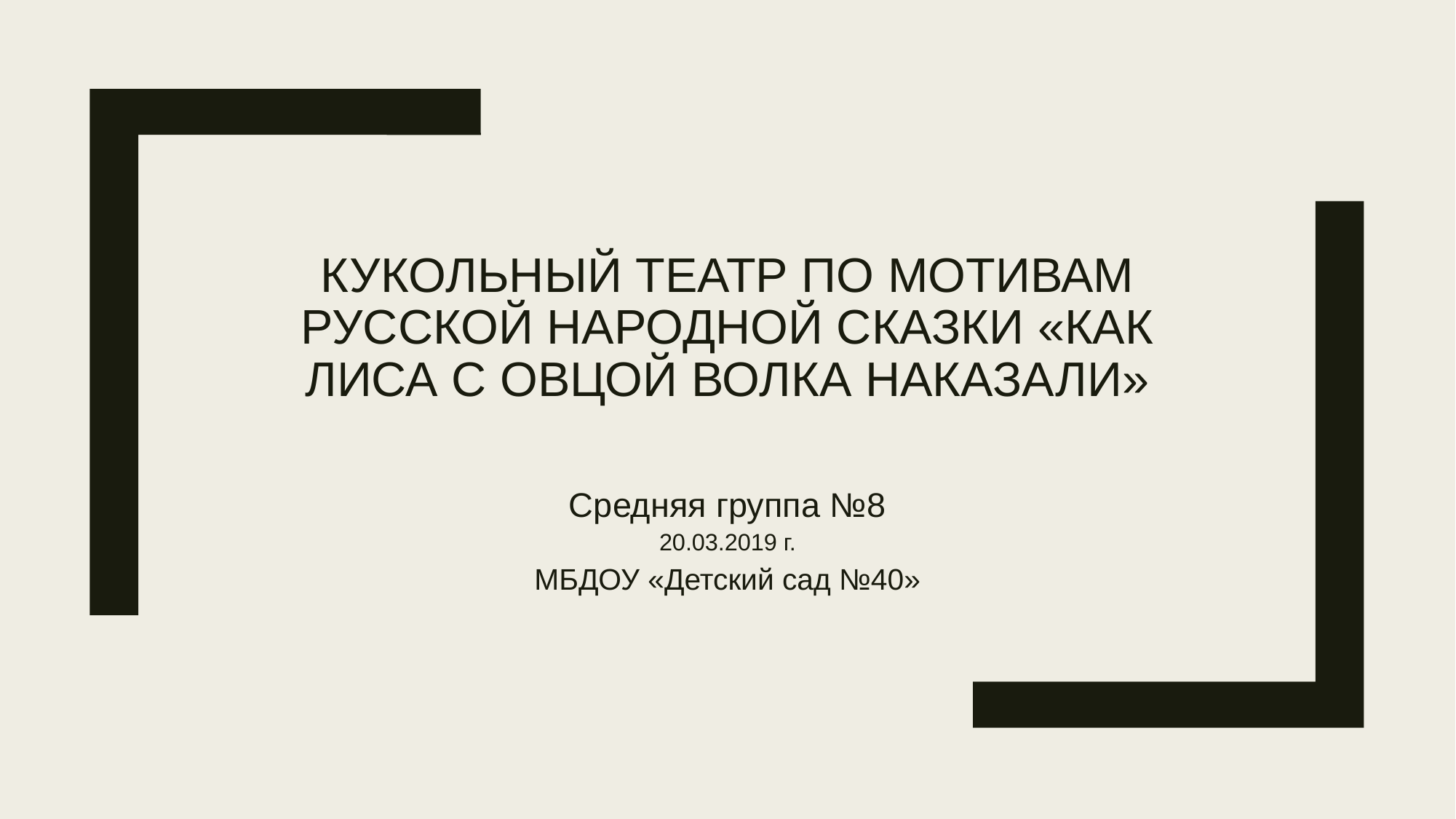

# Кукольный театр по мотивам русской народной сказки «Как лиса с овцой волка наказали»
Средняя группа №8
20.03.2019 г.
МБДОУ «Детский сад №40»